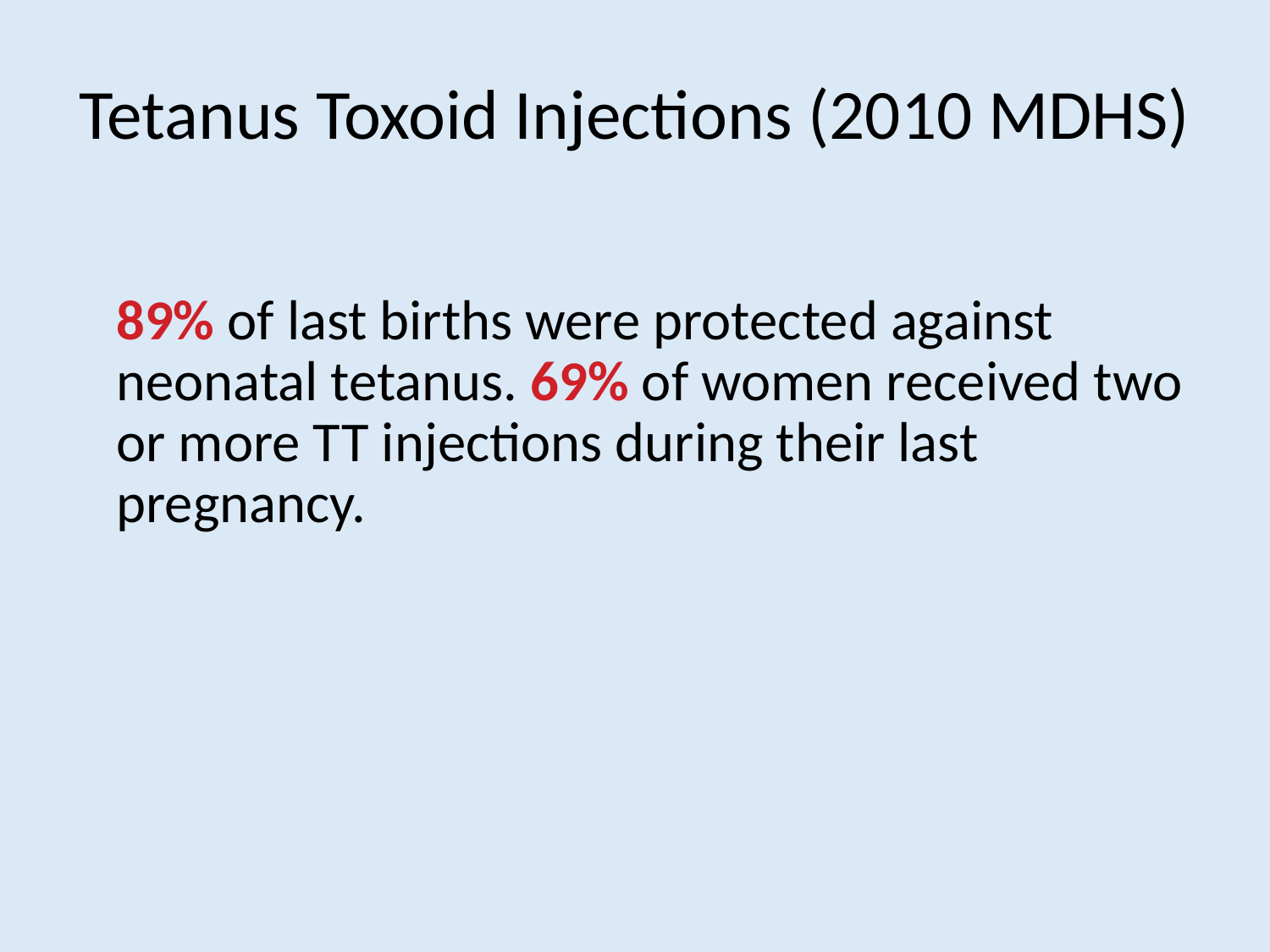

# Tetanus Toxoid Injections (2010 MDHS)
	89% of last births were protected against neonatal tetanus. 69% of women received two or more TT injections during their last pregnancy.